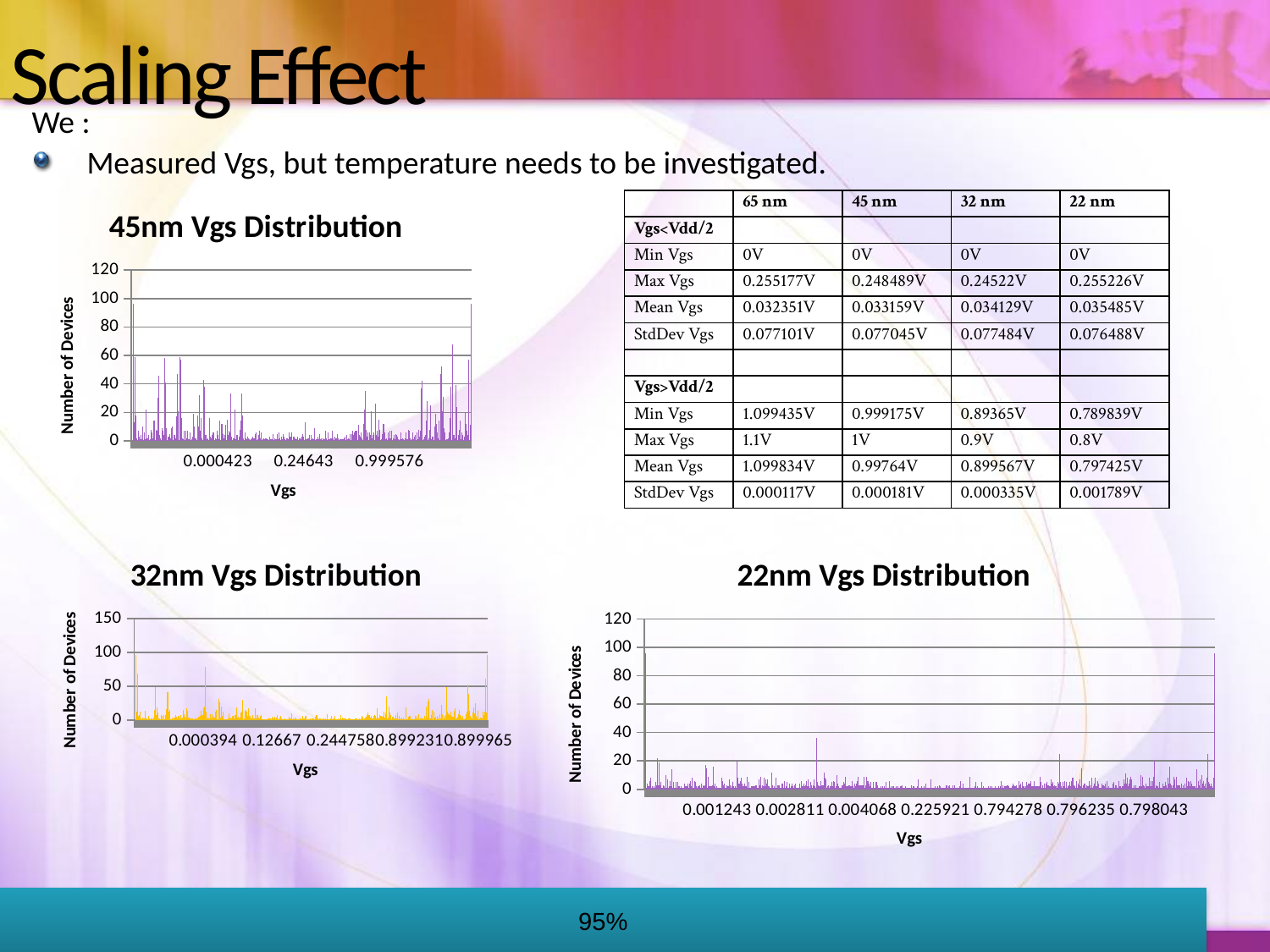

# Scaling Effect
We :
Measured Vgs, but temperature needs to be investigated.

### Chart: 45nm Vgs Distribution

| Category |  |
|---|---|
|  | None |
| 0 | 96.0 |
| 4.0000000000000041E-6 | 13.0 |
| 5.0000000000000072E-6 | 59.0 |
| 6.0000000000000069E-6 | 18.0 |
| 7.0000000000000092E-6 | 2.0 |
| 8.0000000000000115E-6 | 7.0 |
| 1.1000000000000015E-5 | 3.0 |
| 1.2000000000000012E-5 | 1.0 |
| 1.2999999999999999E-5 | 4.0 |
| 1.5999999999999999E-5 | 1.0 |
| 1.8000000000000024E-5 | 10.0 |
| 2.0000000000000019E-5 | 6.0 |
| 2.200000000000003E-5 | 1.0 |
| 2.3000000000000017E-5 | 22.0 |
| 2.4000000000000024E-5 | 2.0 |
| 2.5000000000000028E-5 | 2.0 |
| 2.7000000000000036E-5 | 4.0 |
| 2.8000000000000023E-5 | 1.0 |
| 3.3000000000000036E-5 | 8.0 |
| 3.4000000000000047E-5 | 6.0 |
| 3.6000000000000048E-5 | 2.0 |
| 3.8000000000000029E-5 | 14.0 |
| 4.8000000000000049E-5 | 14.0 |
| 6.4000000000000051E-5 | 8.0 |
| 6.5000000000000049E-5 | 7.0 |
| 6.6000000000000073E-5 | 30.0 |
| 6.7000000000000097E-5 | 46.0 |
| 8.1000000000000072E-5 | 4.0 |
| 8.2000000000000028E-5 | 2.0 |
| 8.5000000000000074E-5 | 9.0 |
| 9.0000000000000101E-5 | 7.0 |
| 9.3000000000000119E-5 | 4.0 |
| 9.4000000000000171E-5 | 58.0 |
| 9.5000000000000127E-5 | 41.0 |
| 9.6000000000000097E-5 | 9.0 |
| 9.7000000000000067E-5 | 3.0 |
| 9.8000000000000119E-5 | 3.0 |
| 9.9000000000000143E-5 | 5.0 |
| 1.0000000000000009E-4 | 2.0 |
| 1.0100000000000008E-4 | 9.0 |
| 1.0200000000000009E-4 | 10.0 |
| 1.0399999999999998E-4 | 4.0 |
| 1.5400000000000014E-4 | 4.0 |
| 1.5500000000000014E-4 | 2.0 |
| 1.8700000000000018E-4 | 17.0 |
| 1.8800000000000018E-4 | 47.0 |
| 1.8900000000000026E-4 | 21.0 |
| 1.9000000000000025E-4 | 59.0 |
| 1.9100000000000025E-4 | 57.0 |
| 1.9200000000000025E-4 | 16.0 |
| 1.9400000000000024E-4 | 2.0 |
| 1.9700000000000021E-4 | 1.0 |
| 2.0100000000000006E-4 | 7.0 |
| 2.0200000000000017E-4 | 7.0 |
| 2.0300000000000011E-4 | 2.0 |
| 2.0400000000000019E-4 | 7.0 |
| 2.0500000000000002E-4 | 1.0 |
| 2.0700000000000002E-4 | 1.0 |
| 2.0900000000000012E-4 | 6.0 |
| 2.100000000000002E-4 | 1.0 |
| 2.1200000000000019E-4 | 3.0 |
| 2.1400000000000019E-4 | 19.0 |
| 2.1500000000000018E-4 | 10.0 |
| 2.1900000000000012E-4 | 2.0 |
| 2.200000000000002E-4 | 2.0 |
| 2.2500000000000018E-4 | 18.0 |
| 2.3000000000000012E-4 | 10.0 |
| 2.3400000000000016E-4 | 32.0 |
| 2.3599999999999999E-4 | 7.0 |
| 2.3700000000000001E-4 | 16.0 |
| 2.3900000000000001E-4 | 2.0 |
| 2.4399999999999999E-4 | 43.0 |
| 2.4500000000000005E-4 | 38.0 |
| 2.4800000000000012E-4 | 4.0 |
| 2.5100000000000019E-4 | 4.0 |
| 2.5200000000000022E-4 | 1.0 |
| 2.5300000000000002E-4 | 2.0 |
| 2.5500000000000002E-4 | 16.0 |
| 2.5700000000000012E-4 | 3.0 |
| 2.5900000000000006E-4 | 2.0 |
| 2.7300000000000024E-4 | 4.0 |
| 2.81E-4 | 6.0 |
| 2.8800000000000012E-4 | 6.0 |
| 3.1800000000000025E-4 | 2.0 |
| 3.1900000000000022E-4 | 1.0 |
| 4.200000000000004E-4 | 7.0 |
| 4.2300000000000031E-4 | 4.0 |
| 4.2600000000000033E-4 | 1.0 |
| 4.3300000000000039E-4 | 14.0 |
| 4.4100000000000037E-4 | 12.0 |
| 4.4200000000000034E-4 | 12.0 |
| 4.4700000000000067E-4 | 5.0 |
| 4.5300000000000039E-4 | 2.0 |
| 4.5700000000000037E-4 | 4.0 |
| 4.6299999999999998E-4 | 11.0 |
| 4.6800000000000032E-4 | 15.0 |
| 4.6900000000000012E-4 | 4.0 |
| 4.7000000000000037E-4 | 7.0 |
| 4.7200000000000014E-4 | 6.0 |
| 4.730000000000006E-4 | 33.0 |
| 4.7400000000000041E-4 | 3.0 |
| 4.7500000000000038E-4 | 2.0 |
| 4.7900000000000037E-4 | 2.0 |
| 4.8000000000000034E-4 | 22.0 |
| 4.8100000000000014E-4 | 1.0 |
| 4.8400000000000038E-4 | 4.0 |
| 4.8500000000000024E-4 | 4.0 |
| 4.870000000000004E-4 | 3.0 |
| 4.8900000000000039E-4 | 8.0 |
| 4.9100000000000044E-4 | 14.0 |
| 4.9300000000000049E-4 | 33.0 |
| 4.9400000000000062E-4 | 18.0 |
| 5.0100000000000014E-4 | 2.0 |
| 5.0400000000000043E-4 | 6.0 |
| 0.110474 | 2.0 |
| 0.11049 | 1.0 |
| 0.11054700000000001 | 3.0 |
| 0.11054799999999992 | 2.0 |
| 0.11056199999999998 | 1.0 |
| 0.11056299999999998 | 1.0 |
| 0.11056400000000002 | 2.0 |
| 0.11056500000000002 | 3.0 |
| 0.11058999999999992 | 2.0 |
| 0.11059099999999998 | 2.0 |
| 0.11059600000000006 | 5.0 |
| 0.1106 | 6.0 |
| 0.110613 | 1.0 |
| 0.11067200000000002 | 4.0 |
| 0.11067500000000002 | 7.0 |
| 0.11067600000000002 | 2.0 |
| 0.13251199999999999 | 6.0 |
| 0.13251599999999999 | 1.0 |
| 0.13253200000000001 | 2.0 |
| 0.13253300000000001 | 1.0 |
| 0.13253400000000001 | 2.0 |
| 0.13253499999999999 | 2.0 |
| 0.13261999999999999 | 1.0 |
| 0.13262399999999988 | 1.0 |
| 0.132662 | 3.0 |
| 0.132664 | 1.0 |
| 0.132685 | 1.0 |
| 0.132686 | 1.0 |
| 0.13269600000000001 | 5.0 |
| 0.13270100000000001 | 2.0 |
| 0.13270799999999999 | 1.0 |
| 0.13270899999999999 | 1.0 |
| 0.13277 | 5.0 |
| 0.132771 | 1.0 |
| 0.132772 | 6.0 |
| 0.132773 | 2.0 |
| 0.13277700000000001 | 3.0 |
| 0.13278699999999999 | 1.0 |
| 0.13278899999999999 | 5.0 |
| 0.13279199999999999 | 3.0 |
| 0.132851 | 1.0 |
| 0.132854 | 2.0 |
| 0.13286400000000001 | 2.0 |
| 0.13297300000000001 | 1.0 |
| 0.13299600000000011 | 6.0 |
| 0.22523499999999999 | 3.0 |
| 0.22542300000000001 | 3.0 |
| 0.227885 | 6.0 |
| 0.22806999999999999 | 3.0 |
| 0.228071 | 3.0 |
| 0.24640200000000018 | 2.0 |
| 0.24640300000000018 | 1.0 |
| 0.24640900000000018 | 1.0 |
| 0.24641900000000025 | 3.0 |
| 0.24642000000000011 | 2.0 |
| 0.24642100000000011 | 2.0 |
| 0.24642200000000011 | 1.0 |
| 0.24642300000000011 | 3.0 |
| 0.24642700000000012 | 5.0 |
| 0.24643000000000018 | 3.0 |
| 0.24643400000000013 | 13.0 |
| 0.24643500000000018 | 1.0 |
| 0.24645600000000012 | 1.0 |
| 0.24647500000000011 | 2.0 |
| 0.24647600000000011 | 2.0 |
| 0.24647700000000011 | 4.0 |
| 0.24649300000000018 | 4.0 |
| 0.24651100000000012 | 1.0 |
| 0.24652000000000004 | 2.0 |
| 0.24652199999999999 | 1.0 |
| 0.24652499999999999 | 9.0 |
| 0.24655700000000011 | 1.0 |
| 0.24656700000000012 | 1.0 |
| 0.24658400000000011 | 3.0 |
| 0.24658500000000011 | 1.0 |
| 0.24658600000000011 | 5.0 |
| 0.24659300000000012 | 1.0 |
| 0.24662899999999999 | 2.0 |
| 0.24662999999999999 | 2.0 |
| 0.24814900000000012 | 1.0 |
| 0.24819099999999999 | 1.0 |
| 0.24820400000000012 | 7.0 |
| 0.24821400000000018 | 2.0 |
| 0.24823200000000012 | 6.0 |
| 0.24825400000000011 | 1.0 |
| 0.24825800000000012 | 1.0 |
| 0.24826000000000012 | 2.0 |
| 0.24826300000000018 | 2.0 |
| 0.24826600000000013 | 7.0 |
| 0.24826700000000018 | 2.0 |
| 0.24827199999999999 | 3.0 |
| 0.24827299999999999 | 2.0 |
| 0.24827800000000011 | 2.0 |
| 0.24829200000000018 | 5.0 |
| 0.24834200000000012 | 2.0 |
| 0.24841300000000019 | 1.0 |
| 0.24841800000000025 | 1.0 |
| 0.24841900000000025 | 1.0 |
| 0.24842000000000011 | 1.0 |
| 0.24842500000000012 | 1.0 |
| 0.24844800000000025 | 2.0 |
| 0.24845400000000012 | 3.0 |
| 0.24846700000000019 | 4.0 |
| 0.24848900000000018 | 1.0 |
| 0.99917500000000004 | 2.0 |
| 0.9993269999999993 | 1.0 |
| 0.9994079999999993 | 5.0 |
| 0.99940899999999955 | 5.0 |
| 0.99940999999999958 | 7.0 |
| 0.99941399999999936 | 4.0 |
| 0.99942299999999928 | 6.0 |
| 0.99942399999999942 | 7.0 |
| 0.99942500000000001 | 7.0 |
| 0.9994349999999993 | 7.0 |
| 0.99944 | 11.0 |
| 0.99947599999999959 | 4.0 |
| 0.99948199999999943 | 3.0 |
| 0.99949599999999961 | 6.0 |
| 0.99949900000000003 | 2.0 |
| 0.99950599999999956 | 12.0 |
| 0.99950699999999937 | 22.0 |
| 0.99950899999999943 | 35.0 |
| 0.99951099999999937 | 8.0 |
| 0.9995129999999991 | 3.0 |
| 0.99951499999999938 | 6.0 |
| 0.99951599999999929 | 6.0 |
| 0.99951899999999938 | 4.0 |
| 0.9995199999999993 | 21.0 |
| 0.99952099999999955 | 2.0 |
| 0.999525 | 4.0 |
| 0.99952599999999958 | 6.0 |
| 0.99952699999999939 | 26.0 |
| 0.99952799999999942 | 4.0 |
| 0.99952999999999959 | 7.0 |
| 0.99953099999999928 | 3.0 |
| 0.99953199999999942 | 15.0 |
| 0.99954299999999929 | 8.0 |
| 0.9995469999999993 | 1.0 |
| 0.99955299999999936 | 5.0 |
| 0.99955799999999928 | 12.0 |
| 0.99955899999999942 | 12.0 |
| 0.99956499999999937 | 6.0 |
| 0.99956599999999929 | 1.0 |
| 0.99957099999999943 | 2.0 |
| 0.99957199999999957 | 6.0 |
| 0.99957499999999955 | 2.0 |
| 0.99957599999999958 | 7.0 |
| 0.99957799999999941 | 2.0 |
| 0.999579 | 7.0 |
| 0.99957999999999958 | 2.0 |
| 0.99958099999999939 | 4.0 |
| 0.99958299999999922 | 1.0 |
| 0.99958599999999942 | 5.0 |
| 0.99958799999999937 | 4.0 |
| 0.99958899999999928 | 3.0 |
| 0.99958999999999942 | 1.0 |
| 0.99959199999999959 | 1.0 |
| 0.99959500000000001 | 6.0 |
| 0.9995959999999996 | 1.0 |
| 0.99960000000000004 | 2.0 |
| 0.99960199999999999 | 1.0 |
| 0.99962799999999996 | 2.0 |
| 0.99963000000000002 | 6.0 |
| 0.99965899999999996 | 1.0 |
| 0.99965999999999999 | 1.0 |
| 0.99966299999999941 | 8.0 |
| 0.99967799999999996 | 7.0 |
| 0.99967899999999998 | 2.0 |
| 0.99968400000000002 | 1.0 |
| 0.99968699999999955 | 6.0 |
| 0.99968800000000002 | 1.0 |
| 0.99968900000000005 | 3.0 |
| 0.9997129999999993 | 4.0 |
| 0.99971699999999941 | 6.0 |
| 0.99971900000000002 | 1.0 |
| 0.99974499999999999 | 8.0 |
| 0.99974799999999997 | 3.0 |
| 0.99975400000000003 | 7.0 |
| 0.99975499999999951 | 37.0 |
| 0.99975599999999998 | 42.0 |
| 0.99975700000000001 | 1.0 |
| 0.99975899999999951 | 3.0 |
| 0.99976100000000001 | 4.0 |
| 0.99976299999999929 | 14.0 |
| 0.9997659999999996 | 28.0 |
| 0.99977300000000002 | 2.0 |
| 0.99977400000000005 | 8.0 |
| 0.99977499999999997 | 25.0 |
| 0.99977700000000003 | 1.0 |
| 0.99978 | 3.0 |
| 0.99978100000000003 | 3.0 |
| 0.99978500000000003 | 10.0 |
| 0.99978599999999951 | 19.0 |
| 0.99979099999999999 | 12.0 |
| 0.99979600000000002 | 6.0 |
| 0.99979700000000005 | 2.0 |
| 0.99980800000000003 | 14.0 |
| 0.9998089999999995 | 47.0 |
| 0.99980999999999998 | 52.0 |
| 0.99981100000000001 | 21.0 |
| 0.99981199999999959 | 31.0 |
| 0.99981299999999929 | 9.0 |
| 0.99986399999999942 | 6.0 |
| 0.999865 | 1.0 |
| 0.99986699999999928 | 1.0 |
| 0.99988100000000002 | 2.0 |
| 0.99990299999999943 | 6.0 |
| 0.99990400000000002 | 16.0 |
| 0.99990500000000004 | 38.0 |
| 0.99990599999999996 | 68.0 |
| 0.99990699999999955 | 4.0 |
| 0.99992700000000001 | 4.0 |
| 0.99992999999999999 | 2.0 |
| 0.99993299999999929 | 39.0 |
| 0.99993399999999955 | 24.0 |
| 0.99993500000000002 | 4.0 |
| 0.9999359999999996 | 8.0 |
| 0.99996199999999957 | 14.0 |
| 0.9999639999999993 | 1.0 |
| 0.99996599999999958 | 6.0 |
| 0.99996699999999938 | 4.0 |
| 0.9999749999999995 | 3.0 |
| 0.999977 | 20.0 |
| 0.99997999999999998 | 12.0 |
| 0.99998199999999959 | 7.0 |
| 0.99999400000000005 | 4.0 |
| 0.99999499999999997 | 57.0 |
| 0.999996 | 11.0 |
| 1 | 96.0 |
|  | 65 nm | 45 nm | 32 nm | 22 nm |
| --- | --- | --- | --- | --- |
| Vgs<Vdd/2 |  |  |  |  |
| Min Vgs | 0V | 0V | 0V | 0V |
| Max Vgs | 0.255177V | 0.248489V | 0.24522V | 0.255226V |
| Mean Vgs | 0.032351V | 0.033159V | 0.034129V | 0.035485V |
| StdDev Vgs | 0.077101V | 0.077045V | 0.077484V | 0.076488V |
|  |  |  |  |  |
| Vgs>Vdd/2 |  |  |  |  |
| Min Vgs | 1.099435V | 0.999175V | 0.89365V | 0.789839V |
| Max Vgs | 1.1V | 1V | 0.9V | 0.8V |
| Mean Vgs | 1.099834V | 0.99764V | 0.899567V | 0.797425V |
| StdDev Vgs | 0.000117V | 0.000181V | 0.000335V | 0.001789V |

### Chart: 32nm Vgs Distribution

| Category |  |
|---|---|
|  | None |
| 0 | 96.0 |
| 4.0000000000000041E-6 | 13.0 |
| 5.0000000000000072E-6 | 69.0 |
| 1.9000000000000028E-5 | 8.0 |
| 2.1000000000000016E-5 | 6.0 |
| 2.3000000000000017E-5 | 8.0 |
| 2.4000000000000024E-5 | 12.0 |
| 2.6000000000000022E-5 | 2.0 |
| 3.2000000000000026E-5 | 1.0 |
| 3.3000000000000036E-5 | 4.0 |
| 3.4000000000000047E-5 | 2.0 |
| 3.5000000000000038E-5 | 2.0 |
| 3.7000000000000046E-5 | 14.0 |
| 3.900000000000004E-5 | 3.0 |
| 4.1000000000000014E-5 | 3.0 |
| 4.2000000000000038E-5 | 1.0 |
| 4.3000000000000036E-5 | 6.0 |
| 5.100000000000004E-5 | 2.0 |
| 6.2000000000000084E-5 | 1.0 |
| 6.4000000000000051E-5 | 2.0 |
| 6.5000000000000049E-5 | 2.0 |
| 8.300000000000012E-5 | 1.0 |
| 9.4000000000000171E-5 | 4.0 |
| 9.5000000000000127E-5 | 15.0 |
| 9.6000000000000097E-5 | 49.0 |
| 9.7000000000000067E-5 | 7.0 |
| 9.8000000000000119E-5 | 19.0 |
| 9.9000000000000143E-5 | 11.0 |
| 1.1600000000000018E-4 | 2.0 |
| 1.1700000000000017E-4 | 3.0 |
| 1.1900000000000018E-4 | 1.0 |
| 1.5300000000000014E-4 | 7.0 |
| 1.5500000000000014E-4 | 3.0 |
| 1.5600000000000016E-4 | 6.0 |
| 1.5699999999999999E-4 | 1.0 |
| 1.6000000000000018E-4 | 7.0 |
| 1.610000000000002E-4 | 1.0 |
| 1.9700000000000021E-4 | 7.0 |
| 1.9800000000000026E-4 | 16.0 |
| 1.9900000000000026E-4 | 41.0 |
| 2.0000000000000017E-4 | 42.0 |
| 2.0100000000000006E-4 | 13.0 |
| 2.0200000000000017E-4 | 15.0 |
| 2.0600000000000013E-4 | 1.0 |
| 2.0800000000000015E-4 | 1.0 |
| 2.0900000000000012E-4 | 4.0 |
| 2.1100000000000011E-4 | 1.0 |
| 2.200000000000002E-4 | 4.0 |
| 2.3000000000000012E-4 | 4.0 |
| 2.3400000000000016E-4 | 8.0 |
| 2.3500000000000002E-4 | 5.0 |
| 2.3599999999999999E-4 | 3.0 |
| 2.3700000000000001E-4 | 6.0 |
| 2.4100000000000006E-4 | 6.0 |
| 3.0000000000000024E-4 | 2.0 |
| 3.0100000000000016E-4 | 7.0 |
| 3.0400000000000034E-4 | 2.0 |
| 3.0600000000000034E-4 | 4.0 |
| 3.0900000000000019E-4 | 15.0 |
| 3.1000000000000022E-4 | 9.0 |
| 3.1100000000000024E-4 | 5.0 |
| 3.1300000000000024E-4 | 2.0 |
| 3.1500000000000034E-4 | 2.0 |
| 3.1800000000000025E-4 | 18.0 |
| 3.2900000000000035E-4 | 14.0 |
| 3.3300000000000002E-4 | 4.0 |
| 3.3700000000000006E-4 | 4.0 |
| 3.3800000000000019E-4 | 2.0 |
| 3.4800000000000022E-4 | 2.0 |
| 3.6100000000000021E-4 | 2.0 |
| 3.620000000000004E-4 | 3.0 |
| 3.7400000000000036E-4 | 1.0 |
| 3.7500000000000028E-4 | 1.0 |
| 3.7600000000000041E-4 | 2.0 |
| 3.7700000000000033E-4 | 2.0 |
| 3.7900000000000032E-4 | 3.0 |
| 3.8000000000000024E-4 | 2.0 |
| 3.8600000000000028E-4 | 5.0 |
| 3.8700000000000019E-4 | 5.0 |
| 3.8900000000000024E-4 | 6.0 |
| 3.9100000000000023E-4 | 14.0 |
| 3.9200000000000031E-4 | 8.0 |
| 3.9300000000000034E-4 | 7.0 |
| 3.9400000000000031E-4 | 17.0 |
| 3.9500000000000022E-4 | 20.0 |
| 3.9600000000000025E-4 | 79.0 |
| 3.9700000000000022E-4 | 13.0 |
| 3.9800000000000035E-4 | 2.0 |
| 3.9900000000000021E-4 | 4.0 |
| 4.0100000000000004E-4 | 2.0 |
| 4.0200000000000012E-4 | 3.0 |
| 4.0300000000000031E-4 | 9.0 |
| 4.0600000000000022E-4 | 2.0 |
| 4.0800000000000038E-4 | 9.0 |
| 4.0900000000000024E-4 | 1.0 |
| 4.1200000000000004E-4 | 4.0 |
| 4.1300000000000034E-4 | 6.0 |
| 4.3300000000000039E-4 | 4.0 |
| 4.3400000000000036E-4 | 13.0 |
| 4.3600000000000003E-4 | 15.0 |
| 4.3800000000000024E-4 | 1.0 |
| 4.3900000000000032E-4 | 1.0 |
| 4.4200000000000034E-4 | 31.0 |
| 4.4300000000000058E-4 | 26.0 |
| 4.4500000000000041E-4 | 4.0 |
| 4.4600000000000038E-4 | 20.0 |
| 4.5200000000000004E-4 | 6.0 |
| 4.5400000000000036E-4 | 12.0 |
| 4.8100000000000014E-4 | 1.0 |
| 4.8500000000000024E-4 | 1.0 |
| 4.9300000000000049E-4 | 1.0 |
| 4.9500000000000043E-4 | 1.0 |
| 4.9700000000000091E-4 | 1.0 |
| 4.9900000000000042E-4 | 3.0 |
| 5.1800000000000012E-4 | 10.0 |
| 5.2600000000000032E-4 | 3.0 |
| 5.4400000000000065E-4 | 4.0 |
| 5.520000000000003E-4 | 3.0 |
| 6.1000000000000041E-4 | 6.0 |
| 6.2200000000000048E-4 | 6.0 |
| 7.1400000000000044E-4 | 3.0 |
| 7.210000000000005E-4 | 7.0 |
| 7.2300000000000066E-4 | 7.0 |
| 7.9600000000000092E-4 | 19.0 |
| 7.9700000000000094E-4 | 1.0 |
| 7.9900000000000077E-4 | 4.0 |
| 8.4100000000000093E-4 | 5.0 |
| 8.4700000000000118E-4 | 2.0 |
| 8.490000000000008E-4 | 4.0 |
| 8.5400000000000027E-4 | 11.0 |
| 8.5800000000000069E-4 | 13.0 |
| 8.640000000000004E-4 | 30.0 |
| 8.6600000000000078E-4 | 1.0 |
| 8.7000000000000044E-4 | 3.0 |
| 8.7400000000000043E-4 | 14.0 |
| 8.7600000000000048E-4 | 15.0 |
| 8.7700000000000028E-4 | 12.0 |
| 8.7900000000000044E-4 | 6.0 |
| 8.8200000000000095E-4 | 18.0 |
| 8.870000000000015E-4 | 6.0 |
| 8.8800000000000077E-4 | 6.0 |
| 8.9200000000000076E-4 | 3.0 |
| 8.9300000000000067E-4 | 3.0 |
| 8.9400000000000048E-4 | 7.0 |
| 8.9700000000000077E-4 | 2.0 |
| 8.9800000000000079E-4 | 2.0 |
| 9.0000000000000095E-4 | 17.0 |
| 9.0200000000000067E-4 | 2.0 |
| 9.0300000000000027E-4 | 7.0 |
| 9.0500000000000118E-4 | 8.0 |
| 9.070000000000008E-4 | 4.0 |
| 9.1500000000000077E-4 | 2.0 |
| 9.2600000000000104E-4 | 6.0 |
| 9.900000000000013E-4 | 7.0 |
| 9.9200000000000048E-4 | 1.0 |
| 9.9500000000000088E-4 | 1.0 |
| 0.126386 | 1.0 |
| 0.12639600000000001 | 1.0 |
| 0.12645100000000001 | 1.0 |
| 0.126558 | 1.0 |
| 0.126559 | 1.0 |
| 0.12656100000000001 | 1.0 |
| 0.12656300000000001 | 2.0 |
| 0.12661600000000001 | 3.0 |
| 0.12661800000000001 | 2.0 |
| 0.12661900000000001 | 2.0 |
| 0.126669 | 1.0 |
| 0.12666999999999998 | 5.0 |
| 0.12668299999999988 | 2.0 |
| 0.12668399999999988 | 2.0 |
| 0.126692 | 5.0 |
| 0.12674900000000011 | 1.0 |
| 0.12683800000000001 | 4.0 |
| 0.12684100000000001 | 8.0 |
| 0.12684200000000001 | 1.0 |
| 0.15068699999999999 | 1.0 |
| 0.15070000000000011 | 4.0 |
| 0.15070200000000011 | 6.0 |
| 0.15070400000000012 | 2.0 |
| 0.15070600000000012 | 1.0 |
| 0.15089200000000011 | 1.0 |
| 0.15091800000000022 | 1.0 |
| 0.15091900000000022 | 3.0 |
| 0.15095800000000012 | 1.0 |
| 0.15100800000000011 | 1.0 |
| 0.15100900000000012 | 1.0 |
| 0.15107899999999999 | 1.0 |
| 0.15108300000000011 | 1.0 |
| 0.15108800000000011 | 5.0 |
| 0.15109200000000012 | 2.0 |
| 0.15113499999999999 | 2.0 |
| 0.15113799999999999 | 10.0 |
| 0.15114200000000011 | 1.0 |
| 0.15115300000000001 | 3.0 |
| 0.15118899999999999 | 1.0 |
| 0.15118999999999999 | 4.0 |
| 0.15119099999999999 | 2.0 |
| 0.15119199999999999 | 1.0 |
| 0.15119600000000011 | 1.0 |
| 0.15126000000000012 | 1.0 |
| 0.15132399999999999 | 1.0 |
| 0.15132599999999999 | 2.0 |
| 0.15139100000000011 | 2.0 |
| 0.15153800000000012 | 1.0 |
| 0.15156200000000011 | 6.0 |
| 0.22098300000000001 | 3.0 |
| 0.22126199999999999 | 3.0 |
| 0.22541300000000011 | 6.0 |
| 0.22579900000000011 | 6.0 |
| 0.24141800000000019 | 1.0 |
| 0.24141900000000019 | 1.0 |
| 0.24142000000000011 | 1.0 |
| 0.24142500000000011 | 1.0 |
| 0.24146300000000018 | 1.0 |
| 0.24146400000000018 | 3.0 |
| 0.24146500000000018 | 1.0 |
| 0.24146600000000012 | 2.0 |
| 0.24147099999999999 | 3.0 |
| 0.24147500000000011 | 3.0 |
| 0.24147800000000011 | 1.0 |
| 0.24148300000000011 | 5.0 |
| 0.24153200000000011 | 7.0 |
| 0.24153300000000011 | 7.0 |
| 0.24157600000000001 | 2.0 |
| 0.24157699999999999 | 1.0 |
| 0.24158399999999999 | 2.0 |
| 0.24158600000000011 | 2.0 |
| 0.24158700000000011 | 1.0 |
| 0.24158900000000011 | 1.0 |
| 0.24163899999999999 | 2.0 |
| 0.24163999999999999 | 2.0 |
| 0.24169800000000011 | 1.0 |
| 0.24170000000000011 | 2.0 |
| 0.24170500000000011 | 1.0 |
| 0.24170800000000012 | 9.0 |
| 0.24175600000000011 | 1.0 |
| 0.24180800000000011 | 1.0 |
| 0.24185899999999999 | 1.0 |
| 0.24185999999999999 | 2.0 |
| 0.24186099999999999 | 6.0 |
| 0.24186800000000011 | 1.0 |
| 0.24191600000000019 | 2.0 |
| 0.24191700000000019 | 2.0 |
| 0.24460200000000001 | 1.0 |
| 0.24470500000000012 | 6.0 |
| 0.24473000000000011 | 1.0 |
| 0.24474800000000019 | 1.0 |
| 0.24475100000000011 | 1.0 |
| 0.24475400000000011 | 2.0 |
| 0.24475600000000011 | 1.0 |
| 0.24475700000000011 | 1.0 |
| 0.24475800000000011 | 8.0 |
| 0.24475900000000012 | 1.0 |
| 0.24476000000000012 | 4.0 |
| 0.24476100000000012 | 3.0 |
| 0.24476900000000013 | 2.0 |
| 0.24482200000000001 | 3.0 |
| 0.24482300000000001 | 2.0 |
| 0.24482400000000001 | 1.0 |
| 0.24482499999999999 | 1.0 |
| 0.24483600000000011 | 3.0 |
| 0.24483700000000011 | 2.0 |
| 0.24498900000000018 | 2.0 |
| 0.24505399999999999 | 1.0 |
| 0.24506000000000011 | 1.0 |
| 0.24506400000000012 | 1.0 |
| 0.24506800000000012 | 1.0 |
| 0.24507100000000001 | 1.0 |
| 0.24514800000000012 | 2.0 |
| 0.24518899999999999 | 3.0 |
| 0.24519800000000011 | 3.0 |
| 0.24519900000000011 | 1.0 |
| 0.2452200000000001 | 1.0 |
| 0.89836499999999941 | 2.0 |
| 0.89874399999999999 | 1.0 |
| 0.89889600000000003 | 1.0 |
| 0.8988969999999995 | 3.0 |
| 0.89890099999999951 | 6.0 |
| 0.89891799999999955 | 5.0 |
| 0.89891900000000002 | 1.0 |
| 0.898922 | 2.0 |
| 0.89892300000000003 | 4.0 |
| 0.8989239999999995 | 5.0 |
| 0.89894300000000005 | 7.0 |
| 0.89894700000000005 | 11.0 |
| 0.8989819999999995 | 7.0 |
| 0.89898400000000001 | 7.0 |
| 0.89903299999999942 | 4.0 |
| 0.89907400000000004 | 6.0 |
| 0.89908500000000002 | 2.0 |
| 0.899092 | 3.0 |
| 0.89909300000000003 | 6.0 |
| 0.89909499999999998 | 8.0 |
| 0.89909700000000004 | 6.0 |
| 0.89909799999999951 | 3.0 |
| 0.89910000000000001 | 18.0 |
| 0.89910199999999996 | 4.0 |
| 0.89910299999999943 | 2.0 |
| 0.89910599999999996 | 7.0 |
| 0.89910699999999955 | 6.0 |
| 0.89910800000000002 | 6.0 |
| 0.89911199999999958 | 5.0 |
| 0.89911299999999938 | 6.0 |
| 0.89911799999999942 | 12.0 |
| 0.8991209999999995 | 4.0 |
| 0.89912300000000001 | 8.0 |
| 0.89912400000000003 | 10.0 |
| 0.89912599999999998 | 35.0 |
| 0.89912999999999998 | 3.0 |
| 0.89913399999999954 | 4.0 |
| 0.8991359999999996 | 20.0 |
| 0.899142 | 11.0 |
| 0.89915100000000003 | 8.0 |
| 0.89915299999999942 | 1.0 |
| 0.89915900000000004 | 5.0 |
| 0.89916299999999938 | 5.0 |
| 0.8991639999999993 | 2.0 |
| 0.89917100000000005 | 2.0 |
| 0.89917199999999997 | 8.0 |
| 0.89917800000000003 | 3.0 |
| 0.89917899999999951 | 11.0 |
| 0.89917999999999998 | 1.0 |
| 0.89918100000000001 | 6.0 |
| 0.89918199999999959 | 2.0 |
| 0.89918500000000001 | 1.0 |
| 0.89918699999999929 | 4.0 |
| 0.89919800000000005 | 1.0 |
| 0.89920100000000003 | 4.0 |
| 0.8992019999999995 | 1.0 |
| 0.89920299999999942 | 1.0 |
| 0.899204 | 19.0 |
| 0.89920599999999951 | 1.0 |
| 0.89920999999999951 | 1.0 |
| 0.89921099999999943 | 5.0 |
| 0.8992289999999995 | 2.0 |
| 0.899231 | 6.0 |
| 0.89924199999999999 | 6.0 |
| 0.89924300000000001 | 1.0 |
| 0.89924700000000002 | 2.0 |
| 0.89924800000000005 | 1.0 |
| 0.8993599999999996 | 1.0 |
| 0.89936199999999955 | 1.0 |
| 0.8993989999999995 | 6.0 |
| 0.89939999999999998 | 3.0 |
| 0.89946599999999943 | 6.0 |
| 0.89946699999999935 | 1.0 |
| 0.89948399999999928 | 9.0 |
| 0.89949500000000004 | 1.0 |
| 0.89949599999999996 | 2.0 |
| 0.89950599999999958 | 4.0 |
| 0.89954299999999943 | 3.0 |
| 0.89954400000000001 | 3.0 |
| 0.89954500000000004 | 1.0 |
| 0.89954599999999996 | 6.0 |
| 0.89954800000000001 | 2.0 |
| 0.8995539999999993 | 20.0 |
| 0.89955499999999955 | 4.0 |
| 0.89955699999999938 | 27.0 |
| 0.89955799999999941 | 31.0 |
| 0.89956100000000006 | 2.0 |
| 0.89956199999999942 | 2.0 |
| 0.89956299999999922 | 7.0 |
| 0.89956399999999936 | 15.0 |
| 0.89956499999999928 | 1.0 |
| 0.89956599999999942 | 12.0 |
| 0.89956699999999923 | 4.0 |
| 0.8995759999999996 | 2.0 |
| 0.89957699999999929 | 5.0 |
| 0.89957900000000002 | 1.0 |
| 0.89958699999999936 | 6.0 |
| 0.89958799999999939 | 4.0 |
| 0.89959100000000003 | 1.0 |
| 0.8995919999999995 | 9.0 |
| 0.899594 | 2.0 |
| 0.89959699999999942 | 22.0 |
| 0.89959800000000001 | 9.0 |
| 0.89959900000000004 | 1.0 |
| 0.89960099999999998 | 6.0 |
| 0.89960200000000001 | 3.0 |
| 0.89960300000000004 | 7.0 |
| 0.89960399999999996 | 49.0 |
| 0.89960499999999999 | 12.0 |
| 0.89960600000000002 | 10.0 |
| 0.89960700000000005 | 7.0 |
| 0.89960799999999996 | 8.0 |
| 0.89960899999999999 | 12.0 |
| 0.89961100000000005 | 6.0 |
| 0.899613 | 5.0 |
| 0.89961400000000002 | 5.0 |
| 0.89967100000000044 | 14.0 |
| 0.89968199999999998 | 18.0 |
| 0.89968499999999996 | 3.0 |
| 0.89968700000000001 | 3.0 |
| 0.89968899999999996 | 5.0 |
| 0.89968999999999999 | 9.0 |
| 0.89969100000000046 | 15.0 |
| 0.89969399999999999 | 8.0 |
| 0.89969600000000005 | 4.0 |
| 0.89969900000000058 | 6.0 |
| 0.8997000000000005 | 2.0 |
| 0.89976500000000004 | 6.0 |
| 0.89976599999999951 | 1.0 |
| 0.89976800000000001 | 1.0 |
| 0.89978199999999997 | 2.0 |
| 0.89979799999999999 | 9.0 |
| 0.89979900000000046 | 12.0 |
| 0.89980000000000004 | 52.0 |
| 0.89980099999999996 | 39.0 |
| 0.89980199999999999 | 14.0 |
| 0.89980300000000002 | 6.0 |
| 0.89989100000000044 | 4.0 |
| 0.89989300000000005 | 2.0 |
| 0.89990099999999951 | 11.0 |
| 0.89990199999999998 | 19.0 |
| 0.89990300000000001 | 10.0 |
| 0.89990400000000004 | 25.0 |
| 0.89990499999999951 | 6.0 |
| 0.89990599999999998 | 4.0 |
| 0.89996299999999929 | 14.0 |
| 0.89996500000000001 | 1.0 |
| 0.8999659999999996 | 2.0 |
| 0.8999669999999993 | 4.0 |
| 0.89996799999999955 | 4.0 |
| 0.89997400000000005 | 3.0 |
| 0.899976 | 12.0 |
| 0.89997700000000003 | 8.0 |
| 0.89997899999999997 | 12.0 |
| 0.89998100000000003 | 7.0 |
| 0.89999499999999999 | 61.0 |
| 0.89999600000000002 | 11.0 |
| 0.9 | 96.0 |

### Chart: 22nm Vgs Distribution

| Category |  |
|---|---|
|  | None |
| 0 | 96.0 |
| 1.7000000000000017E-5 | 1.0 |
| 1.8000000000000024E-5 | 1.0 |
| 7.4000000000000091E-5 | 4.0 |
| 7.5000000000000075E-5 | 3.0 |
| 7.8000000000000093E-5 | 2.0 |
| 8.800000000000012E-5 | 2.0 |
| 1.0300000000000009E-4 | 1.0 |
| 1.0399999999999998E-4 | 6.0 |
| 1.050000000000001E-4 | 4.0 |
| 1.1100000000000015E-4 | 8.0 |
| 1.1200000000000017E-4 | 1.0 |
| 1.1400000000000016E-4 | 1.0 |
| 1.1900000000000018E-4 | 2.0 |
| 1.2000000000000008E-4 | 1.0 |
| 1.2600000000000011E-4 | 1.0 |
| 1.2999999999999999E-4 | 2.0 |
| 1.3100000000000012E-4 | 1.0 |
| 1.3200000000000017E-4 | 5.0 |
| 1.3300000000000017E-4 | 5.0 |
| 1.3500000000000014E-4 | 3.0 |
| 1.3600000000000016E-4 | 4.0 |
| 1.3700000000000019E-4 | 22.0 |
| 1.3899999999999999E-4 | 3.0 |
| 1.6300000000000022E-4 | 19.0 |
| 1.6700000000000018E-4 | 1.0 |
| 1.6800000000000018E-4 | 3.0 |
| 1.7000000000000012E-4 | 5.0 |
| 1.7100000000000017E-4 | 5.0 |
| 1.7699999999999999E-4 | 1.0 |
| 1.7799999999999999E-4 | 1.0 |
| 1.7899999999999999E-4 | 1.0 |
| 1.9700000000000021E-4 | 3.0 |
| 1.9800000000000026E-4 | 1.0 |
| 1.9900000000000026E-4 | 2.0 |
| 2.1100000000000011E-4 | 1.0 |
| 2.1200000000000019E-4 | 5.0 |
| 2.31E-4 | 10.0 |
| 2.3700000000000001E-4 | 1.0 |
| 2.3800000000000012E-4 | 1.0 |
| 2.4300000000000002E-4 | 7.0 |
| 2.4500000000000005E-4 | 1.0 |
| 2.690000000000002E-4 | 2.0 |
| 3.8600000000000028E-4 | 1.0 |
| 3.9800000000000035E-4 | 6.0 |
| 4.200000000000004E-4 | 2.0 |
| 4.4200000000000034E-4 | 2.0 |
| 4.5400000000000036E-4 | 14.0 |
| 5.0600000000000048E-4 | 1.0 |
| 6.130000000000007E-4 | 1.0 |
| 6.7800000000000065E-4 | 5.0 |
| 6.850000000000005E-4 | 1.0 |
| 7.4700000000000103E-4 | 1.0 |
| 7.4800000000000083E-4 | 1.0 |
| 7.5000000000000045E-4 | 5.0 |
| 7.520000000000005E-4 | 1.0 |
| 7.7100000000000063E-4 | 1.0 |
| 7.7700000000000089E-4 | 1.0 |
| 7.7900000000000083E-4 | 5.0 |
| 8.2300000000000027E-4 | 2.0 |
| 8.4400000000000046E-4 | 2.0 |
| 8.490000000000008E-4 | 1.0 |
| 8.5300000000000046E-4 | 1.0 |
| 8.5400000000000027E-4 | 2.0 |
| 8.5500000000000116E-4 | 2.0 |
| 8.5600000000000107E-4 | 1.0 |
| 9.0200000000000067E-4 | 1.0 |
| 9.0600000000000077E-4 | 1.0 |
| 9.070000000000008E-4 | 1.0 |
| 9.1200000000000027E-4 | 1.0 |
| 9.2000000000000046E-4 | 4.0 |
| 9.2100000000000027E-4 | 2.0 |
| 9.220000000000004E-4 | 1.0 |
| 9.3000000000000114E-4 | 2.0 |
| 9.3200000000000108E-4 | 2.0 |
| 9.3400000000000069E-4 | 4.0 |
| 9.3500000000000159E-4 | 2.0 |
| 9.6200000000000062E-4 | 1.0 |
| 9.7600000000000096E-4 | 4.0 |
| 9.7700000000000044E-4 | 2.0 |
| 9.7900000000000005E-4 | 6.0 |
| 9.870000000000009E-4 | 2.0 |
| 9.900000000000013E-4 | 1.0 |
| 9.9100000000000099E-4 | 8.0 |
| 9.9200000000000048E-4 | 1.0 |
| 9.9300000000000126E-4 | 1.0 |
| 9.9700000000000114E-4 | 1.0 |
| 9.9800000000000106E-4 | 6.0 |
| 9.9900000000000097E-4 | 1.0 |
| 1.003E-3 | 5.0 |
| 1.003999999999999E-3 | 1.0 |
| 1.0070000000000001E-3 | 2.0 |
| 1.0089999999999999E-3 | 1.0 |
| 1.0120000000000001E-3 | 2.0 |
| 1.013E-3 | 2.0 |
| 1.0139999999999991E-3 | 2.0 |
| 1.0200000000000009E-3 | 3.0 |
| 1.021E-3 | 1.0 |
| 1.0250000000000001E-3 | 1.0 |
| 1.0260000000000009E-3 | 4.0 |
| 1.0269999999999999E-3 | 1.0 |
| 1.0280000000000009E-3 | 1.0 |
| 1.0290000000000008E-3 | 2.0 |
| 1.0300000000000001E-3 | 3.0 |
| 1.0340000000000008E-3 | 2.0 |
| 1.0349999999999999E-3 | 2.0 |
| 1.0360000000000009E-3 | 3.0 |
| 1.039E-3 | 17.0 |
| 1.0449999999999999E-3 | 2.0 |
| 1.0540000000000009E-3 | 15.0 |
| 1.059E-3 | 1.0 |
| 1.0640000000000009E-3 | 9.0 |
| 1.0720000000000009E-3 | 1.0 |
| 1.0730000000000008E-3 | 2.0 |
| 1.074000000000001E-3 | 1.0 |
| 1.0780000000000008E-3 | 2.0 |
| 1.1019999999999999E-3 | 2.0 |
| 1.1060000000000009E-3 | 2.0 |
| 1.1080000000000009E-3 | 1.0 |
| 1.110000000000001E-3 | 3.0 |
| 1.1150000000000001E-3 | 4.0 |
| 1.1160000000000009E-3 | 16.0 |
| 1.1169999999999999E-3 | 2.0 |
| 1.128000000000001E-3 | 4.0 |
| 1.1299999999999999E-3 | 3.0 |
| 1.1559999999999999E-3 | 1.0 |
| 1.1919999999999999E-3 | 2.0 |
| 1.1940000000000017E-3 | 1.0 |
| 1.2430000000000008E-3 | 1.0 |
| 1.2470000000000001E-3 | 1.0 |
| 1.2480000000000008E-3 | 1.0 |
| 1.2520000000000009E-3 | 1.0 |
| 1.2810000000000009E-3 | 1.0 |
| 1.2830000000000001E-3 | 1.0 |
| 1.3010000000000001E-3 | 1.0 |
| 1.3079999999999999E-3 | 1.0 |
| 1.3290000000000001E-3 | 8.0 |
| 1.3300000000000009E-3 | 6.0 |
| 1.3749999999999999E-3 | 1.0 |
| 1.3840000000000013E-3 | 3.0 |
| 1.3849999999999999E-3 | 4.0 |
| 1.4369999999999999E-3 | 1.0 |
| 1.4640000000000009E-3 | 1.0 |
| 1.5110000000000008E-3 | 1.0 |
| 1.644000000000002E-3 | 3.0 |
| 1.6659999999999999E-3 | 1.0 |
| 1.8020000000000017E-3 | 2.0 |
| 1.8029999999999999E-3 | 2.0 |
| 1.8510000000000009E-3 | 2.0 |
| 1.8519999999999999E-3 | 7.0 |
| 1.8530000000000009E-3 | 3.0 |
| 1.855000000000001E-3 | 1.0 |
| 1.8959999999999999E-3 | 1.0 |
| 1.8970000000000009E-3 | 1.0 |
| 1.8979999999999999E-3 | 2.0 |
| 1.8990000000000009E-3 | 5.0 |
| 1.9020000000000018E-3 | 1.0 |
| 1.9030000000000017E-3 | 2.0 |
| 1.9040000000000023E-3 | 1.0 |
| 1.9059999999999999E-3 | 2.0 |
| 1.9200000000000018E-3 | 1.0 |
| 1.9230000000000017E-3 | 1.0 |
| 1.9460000000000018E-3 | 1.0 |
| 1.9540000000000017E-3 | 20.0 |
| 1.9590000000000015E-3 | 8.0 |
| 1.9599999999999999E-3 | 4.0 |
| 1.9670000000000017E-3 | 2.0 |
| 1.9690000000000016E-3 | 4.0 |
| 1.9700000000000017E-3 | 6.0 |
| 1.9710000000000018E-3 | 2.0 |
| 1.9759999999999999E-3 | 8.0 |
| 1.9780000000000019E-3 | 4.0 |
| 1.9790000000000016E-3 | 2.0 |
| 1.9850000000000015E-3 | 2.0 |
| 1.9880000000000019E-3 | 2.0 |
| 1.9890000000000016E-3 | 2.0 |
| 1.9900000000000018E-3 | 4.0 |
| 1.9940000000000027E-3 | 2.0 |
| 1.9980000000000019E-3 | 2.0 |
| 2.0030000000000017E-3 | 2.0 |
| 2.0040000000000001E-3 | 3.0 |
| 2.0050000000000011E-3 | 9.0 |
| 2.0090000000000012E-3 | 1.0 |
| 2.0140000000000002E-3 | 1.0 |
| 2.016E-3 | 5.0 |
| 2.0170000000000001E-3 | 1.0 |
| 2.0180000000000011E-3 | 1.0 |
| 2.0200000000000018E-3 | 1.0 |
| 2.0210000000000002E-3 | 2.0 |
| 2.0219999999999999E-3 | 2.0 |
| 2.0250000000000012E-3 | 1.0 |
| 2.0280000000000012E-3 | 2.0 |
| 2.0300000000000001E-3 | 2.0 |
| 2.036E-3 | 2.0 |
| 2.0410000000000011E-3 | 2.0 |
| 2.042E-3 | 3.0 |
| 2.0430000000000018E-3 | 1.0 |
| 2.0450000000000012E-3 | 3.0 |
| 2.0509999999999999E-3 | 1.0 |
| 2.052E-3 | 1.0 |
| 2.0540000000000011E-3 | 1.0 |
| 2.0569999999999998E-3 | 1.0 |
| 2.0580000000000012E-3 | 7.0 |
| 2.0590000000000001E-3 | 3.0 |
| 2.0600000000000002E-3 | 9.0 |
| 2.0610000000000012E-3 | 7.0 |
| 2.0630000000000019E-3 | 1.0 |
| 2.0660000000000001E-3 | 3.0 |
| 2.067000000000002E-3 | 2.0 |
| 2.0740000000000012E-3 | 2.0 |
| 2.0769999999999999E-3 | 4.0 |
| 2.078E-3 | 8.0 |
| 2.0790000000000001E-3 | 2.0 |
| 2.0810000000000017E-3 | 2.0 |
| 2.0869999999999999E-3 | 7.0 |
| 2.0880000000000017E-3 | 4.0 |
| 2.1129999999999999E-3 | 7.0 |
| 2.1280000000000019E-3 | 2.0 |
| 2.1300000000000012E-3 | 2.0 |
| 2.1359999999999999E-3 | 2.0 |
| 2.1370000000000017E-3 | 2.0 |
| 2.1450000000000002E-3 | 1.0 |
| 2.1519999999999998E-3 | 1.0 |
| 2.1530000000000017E-3 | 1.0 |
| 2.1890000000000017E-3 | 12.0 |
| 2.1950000000000012E-3 | 3.0 |
| 2.2100000000000002E-3 | 1.0 |
| 2.2360000000000001E-3 | 1.0 |
| 2.2780000000000018E-3 | 1.0 |
| 2.3019999999999998E-3 | 2.0 |
| 2.3029999999999999E-3 | 1.0 |
| 2.4559999999999998E-3 | 8.0 |
| 2.4570000000000017E-3 | 1.0 |
| 2.4580000000000001E-3 | 1.0 |
| 2.4740000000000001E-3 | 3.0 |
| 2.4789999999999999E-3 | 1.0 |
| 2.4800000000000017E-3 | 3.0 |
| 2.4850000000000002E-3 | 1.0 |
| 2.4860000000000012E-3 | 3.0 |
| 2.49E-3 | 1.0 |
| 2.5180000000000011E-3 | 1.0 |
| 2.555E-3 | 1.0 |
| 2.6129999999999999E-3 | 4.0 |
| 2.6140000000000017E-3 | 3.0 |
| 2.6370000000000018E-3 | 4.0 |
| 2.6430000000000034E-3 | 1.0 |
| 2.6440000000000018E-3 | 6.0 |
| 2.6620000000000012E-3 | 2.0 |
| 2.6940000000000002E-3 | 1.0 |
| 2.6950000000000012E-3 | 2.0 |
| 2.717000000000002E-3 | 1.0 |
| 2.7190000000000018E-3 | 5.0 |
| 2.7440000000000029E-3 | 1.0 |
| 2.7450000000000018E-3 | 1.0 |
| 2.7520000000000001E-3 | 1.0 |
| 2.7550000000000018E-3 | 2.0 |
| 2.8050000000000002E-3 | 4.0 |
| 2.8110000000000001E-3 | 1.0 |
| 3.2420000000000018E-3 | 2.0 |
| 3.2440000000000034E-3 | 2.0 |
| 3.2580000000000018E-3 | 4.0 |
| 3.2590000000000019E-3 | 2.0 |
| 3.2620000000000019E-3 | 2.0 |
| 3.2660000000000028E-3 | 1.0 |
| 3.2670000000000025E-3 | 3.0 |
| 3.2820000000000019E-3 | 3.0 |
| 3.2870000000000035E-3 | 4.0 |
| 3.2930000000000025E-3 | 1.0 |
| 3.2940000000000018E-3 | 1.0 |
| 3.3119999999999998E-3 | 1.0 |
| 3.346E-3 | 1.0 |
| 3.3490000000000017E-3 | 1.0 |
| 3.3519999999999999E-3 | 1.0 |
| 3.3570000000000002E-3 | 1.0 |
| 3.4350000000000001E-3 | 4.0 |
| 3.4380000000000001E-3 | 1.0 |
| 3.5100000000000018E-3 | 6.0 |
| 3.5250000000000012E-3 | 2.0 |
| 3.5270000000000019E-3 | 2.0 |
| 3.5360000000000001E-3 | 2.0 |
| 3.5610000000000012E-3 | 2.0 |
| 3.5700000000000011E-3 | 4.0 |
| 3.593000000000002E-3 | 2.0 |
| 3.5960000000000002E-3 | 1.0 |
| 3.6350000000000002E-3 | 3.0 |
| 3.6400000000000035E-3 | 6.0 |
| 3.6420000000000029E-3 | 2.0 |
| 3.6440000000000027E-3 | 2.0 |
| 3.6460000000000012E-3 | 7.0 |
| 3.6630000000000035E-3 | 2.0 |
| 3.6760000000000017E-3 | 2.0 |
| 3.6850000000000029E-3 | 1.0 |
| 3.6900000000000019E-3 | 1.0 |
| 3.6910000000000011E-3 | 5.0 |
| 3.7080000000000034E-3 | 1.0 |
| 3.7090000000000027E-3 | 3.0 |
| 3.7100000000000019E-3 | 1.0 |
| 3.7130000000000019E-3 | 2.0 |
| 3.7140000000000029E-3 | 3.0 |
| 3.7160000000000019E-3 | 7.0 |
| 3.7260000000000019E-3 | 2.0 |
| 3.7270000000000037E-3 | 2.0 |
| 3.7280000000000034E-3 | 1.0 |
| 3.7510000000000017E-3 | 36.0 |
| 3.7650000000000027E-3 | 1.0 |
| 3.7660000000000029E-3 | 5.0 |
| 3.768000000000004E-3 | 1.0 |
| 3.773000000000002E-3 | 3.0 |
| 3.7750000000000019E-3 | 2.0 |
| 3.7770000000000034E-3 | 2.0 |
| 3.7830000000000038E-3 | 2.0 |
| 3.7940000000000018E-3 | 6.0 |
| 3.7950000000000019E-3 | 2.0 |
| 3.8200000000000018E-3 | 3.0 |
| 3.8220000000000012E-3 | 3.0 |
| 3.8280000000000028E-3 | 3.0 |
| 3.8300000000000001E-3 | 3.0 |
| 3.8310000000000002E-3 | 12.0 |
| 3.8340000000000002E-3 | 8.0 |
| 3.8350000000000012E-3 | 6.0 |
| 3.836E-3 | 7.0 |
| 3.839E-3 | 1.0 |
| 3.8400000000000018E-3 | 1.0 |
| 3.8470000000000019E-3 | 2.0 |
| 3.8580000000000012E-3 | 2.0 |
| 3.859E-3 | 3.0 |
| 3.8630000000000018E-3 | 1.0 |
| 3.8650000000000012E-3 | 2.0 |
| 3.8660000000000018E-3 | 1.0 |
| 3.8670000000000019E-3 | 2.0 |
| 3.8680000000000012E-3 | 5.0 |
| 3.8690000000000018E-3 | 1.0 |
| 3.8700000000000002E-3 | 2.0 |
| 3.8730000000000019E-3 | 6.0 |
| 3.8780000000000012E-3 | 3.0 |
| 3.8790000000000001E-3 | 5.0 |
| 3.887000000000002E-3 | 1.0 |
| 3.8910000000000012E-3 | 1.0 |
| 3.9010000000000017E-3 | 2.0 |
| 3.9020000000000018E-3 | 10.0 |
| 3.9040000000000025E-3 | 3.0 |
| 3.9050000000000018E-3 | 4.0 |
| 3.9069999999999999E-3 | 2.0 |
| 3.9100000000000011E-3 | 1.0 |
| 3.9110000000000004E-3 | 1.0 |
| 3.9160000000000002E-3 | 1.0 |
| 3.9190000000000006E-3 | 1.0 |
| 3.9230000000000037E-3 | 1.0 |
| 3.9260000000000015E-3 | 3.0 |
| 3.9290000000000002E-3 | 2.0 |
| 3.934E-3 | 3.0 |
| 3.9350000000000001E-3 | 5.0 |
| 3.9370000000000039E-3 | 1.0 |
| 3.9380000000000005E-3 | 4.0 |
| 3.9390000000000015E-3 | 9.0 |
| 3.9399999999999999E-3 | 1.0 |
| 3.9410000000000035E-3 | 2.0 |
| 3.9420000000000002E-3 | 2.0 |
| 3.9440000000000031E-3 | 1.0 |
| 3.9470000000000035E-3 | 2.0 |
| 3.9500000000000039E-3 | 3.0 |
| 3.9510000000000005E-3 | 1.0 |
| 3.9519999999999998E-3 | 3.0 |
| 3.9529999999999999E-3 | 2.0 |
| 3.954E-3 | 1.0 |
| 3.9560000000000003E-3 | 2.0 |
| 3.9569999999999996E-3 | 5.0 |
| 3.9610000000000001E-3 | 6.0 |
| 3.9680000000000036E-3 | 2.0 |
| 3.9810000000000002E-3 | 1.0 |
| 3.9850000000000016E-3 | 1.0 |
| 3.9910000000000006E-3 | 4.0 |
| 3.9960000000000004E-3 | 1.0 |
| 3.9980000000000016E-3 | 2.0 |
| 4.0060000000000035E-3 | 4.0 |
| 4.0100000000000014E-3 | 6.0 |
| 4.0109999999999998E-3 | 1.0 |
| 4.0310000000000059E-3 | 9.0 |
| 4.0320000000000035E-3 | 1.0 |
| 4.036000000000004E-3 | 3.0 |
| 4.0379999999999999E-3 | 3.0 |
| 4.0400000000000037E-3 | 3.0 |
| 4.0429999999999997E-3 | 3.0 |
| 4.0450000000000035E-3 | 3.0 |
| 4.0470000000000002E-3 | 3.0 |
| 4.0540000000000003E-3 | 3.0 |
| 4.0679999999999996E-3 | 3.0 |
| 4.084E-3 | 9.0 |
| 4.0850000000000036E-3 | 3.0 |
| 4.0890000000000041E-3 | 1.0 |
| 4.0900000000000034E-3 | 3.0 |
| 4.0910000000000035E-3 | 3.0 |
| 4.0949999999999997E-3 | 9.0 |
| 4.0990000000000037E-3 | 6.0 |
| 4.1029999999999999E-3 | 6.0 |
| 4.117E-3 | 6.0 |
| 4.206000000000004E-3 | 3.0 |
| 4.2200000000000024E-3 | 4.0 |
| 4.2240000000000003E-3 | 2.0 |
| 4.2259999999999997E-3 | 5.0 |
| 4.2269999999999999E-3 | 3.0 |
| 4.2550000000000036E-3 | 1.0 |
| 4.291000000000004E-3 | 1.0 |
| 4.3410000000000037E-3 | 1.0 |
| 4.3420000000000004E-3 | 5.0 |
| 4.533000000000004E-3 | 1.0 |
| 4.5350000000000034E-3 | 1.0 |
| 5.1960000000000036E-3 | 1.0 |
| 5.2050000000000039E-3 | 5.0 |
| 5.4640000000000001E-3 | 1.0 |
| 5.4730000000000039E-3 | 5.0 |
| 0.13657 | 3.0 |
| 0.136571 | 1.0 |
| 0.136572 | 1.0 |
| 0.13661899999999999 | 1.0 |
| 0.136632 | 1.0 |
| 0.136771 | 1.0 |
| 0.13677300000000001 | 1.0 |
| 0.13678299999999999 | 2.0 |
| 0.13684900000000011 | 1.0 |
| 0.136877 | 2.0 |
| 0.137575 | 1.0 |
| 0.137627 | 1.0 |
| 0.13764799999999999 | 2.0 |
| 0.13764899999999999 | 1.0 |
| 0.137874 | 1.0 |
| 0.138184 | 1.0 |
| 0.13818800000000001 | 5.0 |
| 0.13819799999999999 | 1.0 |
| 0.13825100000000001 | 1.0 |
| 0.13826100000000011 | 1.0 |
| 0.13827400000000001 | 1.0 |
| 0.13827600000000001 | 6.0 |
| 0.13829800000000012 | 1.0 |
| 0.138353 | 1.0 |
| 0.13839799999999999 | 1.0 |
| 0.1384500000000001 | 2.0 |
| 0.13848800000000011 | 1.0 |
| 0.13848900000000011 | 2.0 |
| 0.13853799999999999 | 1.0 |
| 0.13853900000000011 | 2.0 |
| 0.13891900000000013 | 1.0 |
| 0.13892299999999999 | 1.0 |
| 0.13892599999999999 | 1.0 |
| 0.13893400000000011 | 2.0 |
| 0.13893500000000011 | 1.0 |
| 0.13894700000000013 | 1.0 |
| 0.13899700000000012 | 2.0 |
| 0.13928299999999999 | 1.0 |
| 0.13931399999999999 | 1.0 |
| 0.13931499999999999 | 1.0 |
| 0.13943000000000011 | 1.0 |
| 0.13976200000000011 | 2.0 |
| 0.14010400000000001 | 1.0 |
| 0.140322 | 2.0 |
| 0.140323 | 3.0 |
| 0.14032900000000001 | 1.0 |
| 0.14740000000000011 | 1.0 |
| 0.14742800000000011 | 1.0 |
| 0.14811900000000011 | 1.0 |
| 0.14893400000000018 | 1.0 |
| 0.14895500000000012 | 1.0 |
| 0.14898400000000012 | 2.0 |
| 0.14905800000000011 | 1.0 |
| 0.14938199999999999 | 1.0 |
| 0.14939900000000012 | 1.0 |
| 0.14940000000000012 | 1.0 |
| 0.14940600000000018 | 1.0 |
| 0.14949300000000013 | 1.0 |
| 0.14950000000000011 | 1.0 |
| 0.14974800000000019 | 1.0 |
| 0.14977900000000011 | 3.0 |
| 0.14978200000000011 | 2.0 |
| 0.15004400000000018 | 1.0 |
| 0.15027199999999999 | 2.0 |
| 0.15030299999999999 | 2.0 |
| 0.15044700000000022 | 2.0 |
| 0.15044800000000022 | 1.0 |
| 0.15044900000000025 | 1.0 |
| 0.15046300000000018 | 1.0 |
| 0.15089500000000011 | 1.0 |
| 0.15169800000000011 | 1.0 |
| 0.15169900000000011 | 1.0 |
| 0.15170200000000011 | 2.0 |
| 0.15177800000000011 | 7.0 |
| 0.15178500000000011 | 1.0 |
| 0.15179100000000012 | 1.0 |
| 0.20545400000000011 | 1.0 |
| 0.20546300000000012 | 1.0 |
| 0.20548200000000011 | 2.0 |
| 0.20548300000000011 | 2.0 |
| 0.20913399999999999 | 1.0 |
| 0.20914800000000011 | 1.0 |
| 0.20914900000000011 | 1.0 |
| 0.20915400000000001 | 2.0 |
| 0.20915600000000001 | 1.0 |
| 0.22480600000000001 | 1.0 |
| 0.22481300000000001 | 4.0 |
| 0.22481499999999999 | 1.0 |
| 0.22481799999999999 | 1.0 |
| 0.22501199999999999 | 1.0 |
| 0.22502 | 1.0 |
| 0.22506399999999999 | 1.0 |
| 0.225079 | 1.0 |
| 0.22508800000000001 | 1.0 |
| 0.22516900000000001 | 1.0 |
| 0.22525400000000001 | 7.0 |
| 0.22527 | 1.0 |
| 0.22528100000000001 | 1.0 |
| 0.22554800000000011 | 1.0 |
| 0.22557199999999997 | 1.0 |
| 0.225573 | 1.0 |
| 0.225577 | 1.0 |
| 0.225578 | 1.0 |
| 0.22561999999999999 | 2.0 |
| 0.22592100000000001 | 1.0 |
| 0.22595199999999999 | 1.0 |
| 0.22595299999999999 | 1.0 |
| 0.22597900000000001 | 2.0 |
| 0.22604500000000011 | 1.0 |
| 0.226381 | 1.0 |
| 0.22638800000000001 | 3.0 |
| 0.22639100000000001 | 3.0 |
| 0.22644300000000012 | 2.0 |
| 0.22653000000000001 | 1.0 |
| 0.22654700000000011 | 1.0 |
| 0.22658200000000001 | 1.0 |
| 0.226632 | 1.0 |
| 0.22677700000000001 | 1.0 |
| 0.22739999999999999 | 1.0 |
| 0.22740099999999999 | 1.0 |
| 0.22741100000000011 | 1.0 |
| 0.22741200000000011 | 1.0 |
| 0.22779900000000011 | 3.0 |
| 0.22796000000000011 | 3.0 |
| 0.22797700000000001 | 1.0 |
| 0.228377 | 1.0 |
| 0.23346600000000012 | 2.0 |
| 0.23346700000000012 | 1.0 |
| 0.2341 | 3.0 |
| 0.25208900000000001 | 1.0 |
| 0.25212000000000001 | 1.0 |
| 0.2521810000000001 | 1.0 |
| 0.25222600000000001 | 1.0 |
| 0.25245000000000001 | 1.0 |
| 0.25246600000000002 | 3.0 |
| 0.252554 | 1.0 |
| 0.2525710000000001 | 1.0 |
| 0.2525730000000001 | 1.0 |
| 0.25261700000000004 | 3.0 |
| 0.25270600000000004 | 1.0 |
| 0.25271000000000005 | 1.0 |
| 0.25273799999999996 | 1.0 |
| 0.25273899999999999 | 1.0 |
| 0.252745 | 1.0 |
| 0.25274600000000003 | 1.0 |
| 0.252747 | 1.0 |
| 0.25274799999999997 | 2.0 |
| 0.25320399999999998 | 1.0 |
| 0.25322700000000004 | 6.0 |
| 0.25322800000000001 | 1.0 |
| 0.253243 | 1.0 |
| 0.253272 | 1.0 |
| 0.25327500000000003 | 4.0 |
| 0.253276 | 1.0 |
| 0.2533470000000001 | 1.0 |
| 0.25334800000000002 | 1.0 |
| 0.25343200000000005 | 1.0 |
| 0.25343700000000002 | 1.0 |
| 0.25346600000000002 | 1.0 |
| 0.25354000000000004 | 1.0 |
| 0.25355 | 1.0 |
| 0.25355100000000003 | 1.0 |
| 0.2535840000000002 | 1.0 |
| 0.25358900000000001 | 1.0 |
| 0.25359000000000004 | 2.0 |
| 0.25360200000000005 | 9.0 |
| 0.253604 | 1.0 |
| 0.25361700000000004 | 1.0 |
| 0.2536230000000001 | 1.0 |
| 0.25410300000000002 | 1.0 |
| 0.25448300000000001 | 1.0 |
| 0.2549550000000001 | 1.0 |
| 0.2550090000000001 | 1.0 |
| 0.25503700000000001 | 2.0 |
| 0.25505300000000003 | 1.0 |
| 0.2550690000000001 | 5.0 |
| 0.25518200000000002 | 1.0 |
| 0.25518400000000002 | 1.0 |
| 0.25522500000000004 | 2.0 |
| 0.25522600000000001 | 1.0 |
| 0.78983899999999996 | 1.0 |
| 0.78984100000000046 | 1.0 |
| 0.79282799999999998 | 1.0 |
| 0.79320800000000002 | 1.0 |
| 0.79320900000000005 | 1.0 |
| 0.79330000000000001 | 5.0 |
| 0.79330999999999996 | 1.0 |
| 0.79381199999999996 | 1.0 |
| 0.79382100000000044 | 2.0 |
| 0.79382200000000003 | 1.0 |
| 0.79382900000000045 | 1.0 |
| 0.79383999999999999 | 1.0 |
| 0.79393100000000005 | 1.0 |
| 0.79393199999999997 | 1.0 |
| 0.79393899999999951 | 1.0 |
| 0.79393999999999998 | 1.0 |
| 0.79395899999999997 | 1.0 |
| 0.79396100000000003 | 2.0 |
| 0.79396500000000003 | 1.0 |
| 0.79398100000000005 | 1.0 |
| 0.79398199999999997 | 2.0 |
| 0.79398299999999955 | 1.0 |
| 0.79398999999999997 | 1.0 |
| 0.79399200000000003 | 1.0 |
| 0.79399399999999998 | 2.0 |
| 0.79399600000000004 | 1.0 |
| 0.79399799999999998 | 1.0 |
| 0.79400400000000004 | 1.0 |
| 0.79408299999999943 | 1.0 |
| 0.79408500000000004 | 1.0 |
| 0.79408699999999943 | 2.0 |
| 0.79409900000000044 | 1.0 |
| 0.79410199999999997 | 1.0 |
| 0.79412899999999997 | 1.0 |
| 0.79416900000000001 | 1.0 |
| 0.79419200000000001 | 2.0 |
| 0.79419399999999996 | 2.0 |
| 0.79419600000000001 | 1.0 |
| 0.79419700000000004 | 2.0 |
| 0.79419799999999996 | 1.0 |
| 0.79421900000000001 | 6.0 |
| 0.79422000000000004 | 1.0 |
| 0.79422099999999951 | 1.0 |
| 0.79422199999999998 | 3.0 |
| 0.79422800000000005 | 1.0 |
| 0.79423299999999941 | 1.0 |
| 0.79423500000000002 | 2.0 |
| 0.79423699999999942 | 1.0 |
| 0.79425400000000002 | 2.0 |
| 0.79425800000000002 | 2.0 |
| 0.79426199999999958 | 3.0 |
| 0.79426299999999939 | 1.0 |
| 0.79427599999999998 | 3.0 |
| 0.79427800000000004 | 1.0 |
| 0.79429499999999997 | 2.0 |
| 0.79433199999999959 | 1.0 |
| 0.79433299999999929 | 1.0 |
| 0.79433399999999943 | 1.0 |
| 0.7943359999999996 | 1.0 |
| 0.79434300000000002 | 2.0 |
| 0.79434400000000005 | 2.0 |
| 0.794346 | 4.0 |
| 0.79434700000000003 | 3.0 |
| 0.79437100000000005 | 1.0 |
| 0.79437199999999997 | 2.0 |
| 0.794373 | 2.0 |
| 0.79448399999999941 | 1.0 |
| 0.79452 | 3.0 |
| 0.79452900000000004 | 1.0 |
| 0.79453099999999943 | 1.0 |
| 0.79456599999999955 | 1.0 |
| 0.79459000000000002 | 1.0 |
| 0.79459100000000005 | 6.0 |
| 0.79462100000000047 | 3.0 |
| 0.79462200000000005 | 4.0 |
| 0.79465500000000044 | 1.0 |
| 0.794906 | 1.0 |
| 0.79492099999999999 | 5.0 |
| 0.794956 | 1.0 |
| 0.79500000000000004 | 2.0 |
| 0.79505999999999999 | 1.0 |
| 0.79554400000000003 | 2.0 |
| 0.7955449999999995 | 1.0 |
| 0.79560200000000003 | 2.0 |
| 0.79560399999999998 | 2.0 |
| 0.79565799999999998 | 5.0 |
| 0.79565900000000045 | 1.0 |
| 0.79577299999999951 | 3.0 |
| 0.79578000000000004 | 4.0 |
| 0.79579400000000045 | 3.0 |
| 0.79588300000000001 | 4.0 |
| 0.79589699999999997 | 4.0 |
| 0.79590099999999997 | 4.0 |
| 0.79590499999999997 | 6.0 |
| 0.79590899999999998 | 2.0 |
| 0.79591000000000001 | 2.0 |
| 0.79591100000000004 | 1.0 |
| 0.79591500000000004 | 2.0 |
| 0.79591599999999996 | 6.0 |
| 0.79593199999999997 | 2.0 |
| 0.79594600000000004 | 2.0 |
| 0.79594799999999999 | 1.0 |
| 0.79595300000000002 | 2.0 |
| 0.79595499999999997 | 2.0 |
| 0.79595700000000003 | 2.0 |
| 0.79596 | 2.0 |
| 0.7959619999999995 | 2.0 |
| 0.795964 | 2.0 |
| 0.79596800000000001 | 1.0 |
| 0.79596900000000004 | 9.0 |
| 0.7959889999999995 | 1.0 |
| 0.79598999999999998 | 5.0 |
| 0.79599100000000045 | 1.0 |
| 0.79599399999999998 | 3.0 |
| 0.79600199999999999 | 2.0 |
| 0.79600400000000004 | 1.0 |
| 0.79600899999999997 | 4.0 |
| 0.79601500000000003 | 1.0 |
| 0.79601900000000003 | 1.0 |
| 0.79603199999999996 | 3.0 |
| 0.79603900000000005 | 4.0 |
| 0.7960429999999995 | 5.0 |
| 0.79604399999999997 | 3.0 |
| 0.79604799999999998 | 2.0 |
| 0.79605300000000001 | 3.0 |
| 0.79605599999999999 | 1.0 |
| 0.79605800000000004 | 2.0 |
| 0.79605899999999996 | 2.0 |
| 0.79605999999999999 | 1.0 |
| 0.79606100000000002 | 7.0 |
| 0.7960619999999996 | 4.0 |
| 0.7960629999999993 | 2.0 |
| 0.79606500000000002 | 5.0 |
| 0.79606599999999961 | 2.0 |
| 0.79607099999999997 | 3.0 |
| 0.7960739999999995 | 2.0 |
| 0.79607700000000003 | 2.0 |
| 0.79608100000000004 | 1.0 |
| 0.79608400000000001 | 2.0 |
| 0.79608900000000005 | 1.0 |
| 0.79608999999999996 | 1.0 |
| 0.79609300000000005 | 5.0 |
| 0.79609500000000044 | 4.0 |
| 0.79609600000000003 | 3.0 |
| 0.79609799999999997 | 25.0 |
| 0.79609900000000045 | 5.0 |
| 0.79610599999999998 | 2.0 |
| 0.79610700000000001 | 2.0 |
| 0.79610899999999996 | 1.0 |
| 0.79611299999999929 | 1.0 |
| 0.79612099999999997 | 5.0 |
| 0.796122 | 2.0 |
| 0.79612700000000003 | 6.0 |
| 0.79613 | 2.0 |
| 0.79613100000000003 | 1.0 |
| 0.79613199999999951 | 5.0 |
| 0.79613299999999942 | 2.0 |
| 0.79613400000000001 | 1.0 |
| 0.79613500000000004 | 2.0 |
| 0.79613699999999943 | 1.0 |
| 0.79614099999999999 | 3.0 |
| 0.79614200000000002 | 1.0 |
| 0.79615199999999997 | 5.0 |
| 0.796153 | 2.0 |
| 0.79616399999999943 | 6.0 |
| 0.79616500000000001 | 4.0 |
| 0.7961659999999996 | 8.0 |
| 0.79616900000000002 | 8.0 |
| 0.79617000000000004 | 2.0 |
| 0.79617199999999999 | 3.0 |
| 0.79617800000000005 | 2.0 |
| 0.79618 | 2.0 |
| 0.79619200000000001 | 1.0 |
| 0.79620500000000005 | 2.0 |
| 0.79620599999999997 | 6.0 |
| 0.79620800000000003 | 1.0 |
| 0.79621699999999929 | 4.0 |
| 0.79622300000000001 | 3.0 |
| 0.79622499999999996 | 3.0 |
| 0.79622700000000002 | 7.0 |
| 0.79623199999999961 | 1.0 |
| 0.796234 | 2.0 |
| 0.79623500000000003 | 1.0 |
| 0.79624899999999998 | 15.0 |
| 0.79627199999999998 | 1.0 |
| 0.79627300000000001 | 3.0 |
| 0.79627400000000004 | 2.0 |
| 0.79628399999999955 | 4.0 |
| 0.79628599999999961 | 4.0 |
| 0.79628699999999941 | 2.0 |
| 0.79629000000000005 | 1.0 |
| 0.79629099999999997 | 3.0 |
| 0.796292 | 1.0 |
| 0.79630900000000004 | 2.0 |
| 0.79630999999999996 | 2.0 |
| 0.796315 | 2.0 |
| 0.79631699999999939 | 6.0 |
| 0.79632400000000003 | 1.0 |
| 0.79633100000000001 | 3.0 |
| 0.7963369999999993 | 1.0 |
| 0.79635999999999996 | 8.0 |
| 0.79636499999999955 | 2.0 |
| 0.79636699999999938 | 1.0 |
| 0.79636899999999955 | 1.0 |
| 0.796404 | 2.0 |
| 0.79640699999999942 | 4.0 |
| 0.79642999999999997 | 8.0 |
| 0.79643900000000001 | 1.0 |
| 0.79646399999999928 | 2.0 |
| 0.79647299999999943 | 1.0 |
| 0.79647500000000004 | 2.0 |
| 0.79649000000000003 | 6.0 |
| 0.79656199999999955 | 1.0 |
| 0.79656499999999941 | 4.0 |
| 0.79664299999999999 | 1.0 |
| 0.79664800000000058 | 1.0 |
| 0.79665100000000044 | 1.0 |
| 0.79665399999999997 | 1.0 |
| 0.79668799999999951 | 1.0 |
| 0.796713 | 4.0 |
| 0.79671800000000004 | 3.0 |
| 0.79673300000000002 | 3.0 |
| 0.79673400000000005 | 1.0 |
| 0.7967379999999995 | 2.0 |
| 0.79674100000000059 | 2.0 |
| 0.79674199999999995 | 4.0 |
| 0.79688599999999998 | 1.0 |
| 0.79688700000000001 | 6.0 |
| 0.79691599999999996 | 2.0 |
| 0.79697200000000001 | 1.0 |
| 0.79697300000000004 | 1.0 |
| 0.79697499999999999 | 2.0 |
| 0.79697700000000005 | 1.0 |
| 0.79697799999999996 | 1.0 |
| 0.79699399999999998 | 1.0 |
| 0.79700300000000002 | 1.0 |
| 0.79700499999999996 | 1.0 |
| 0.79701500000000003 | 1.0 |
| 0.79735599999999951 | 4.0 |
| 0.7975599999999996 | 5.0 |
| 0.7975609999999993 | 1.0 |
| 0.79757999999999996 | 1.0 |
| 0.79761499999999996 | 1.0 |
| 0.79763099999999998 | 3.0 |
| 0.79764699999999999 | 3.0 |
| 0.797682 | 1.0 |
| 0.797767 | 1.0 |
| 0.79776899999999951 | 1.0 |
| 0.79781100000000005 | 6.0 |
| 0.79782500000000045 | 1.0 |
| 0.79784699999999997 | 2.0 |
| 0.79784800000000045 | 2.0 |
| 0.79785499999999998 | 2.0 |
| 0.79786100000000004 | 1.0 |
| 0.79786299999999954 | 2.0 |
| 0.79786400000000002 | 1.0 |
| 0.79786999999999997 | 2.0 |
| 0.79787200000000003 | 1.0 |
| 0.79788700000000001 | 7.0 |
| 0.79791199999999951 | 4.0 |
| 0.79791299999999943 | 11.0 |
| 0.79791900000000004 | 4.0 |
| 0.79792099999999999 | 4.0 |
| 0.79792200000000002 | 8.0 |
| 0.79792600000000002 | 2.0 |
| 0.797933 | 2.0 |
| 0.79793400000000003 | 4.0 |
| 0.79793700000000001 | 1.0 |
| 0.79793899999999951 | 7.0 |
| 0.79793999999999998 | 9.0 |
| 0.79794100000000046 | 3.0 |
| 0.79794200000000004 | 7.0 |
| 0.79794299999999996 | 1.0 |
| 0.79794600000000004 | 1.0 |
| 0.79794799999999999 | 1.0 |
| 0.79794900000000046 | 1.0 |
| 0.79795499999999997 | 3.0 |
| 0.79795700000000003 | 1.0 |
| 0.7979579999999995 | 3.0 |
| 0.79795899999999997 | 2.0 |
| 0.79796400000000001 | 1.0 |
| 0.79796999999999996 | 1.0 |
| 0.79797200000000001 | 1.0 |
| 0.79797499999999999 | 1.0 |
| 0.79797799999999997 | 2.0 |
| 0.79797899999999999 | 1.0 |
| 0.79798199999999997 | 2.0 |
| 0.797983 | 2.0 |
| 0.79798400000000003 | 10.0 |
| 0.79798599999999997 | 2.0 |
| 0.79799100000000045 | 2.0 |
| 0.79799500000000045 | 9.0 |
| 0.79799600000000004 | 3.0 |
| 0.79799699999999996 | 2.0 |
| 0.79800199999999999 | 2.0 |
| 0.79800300000000002 | 1.0 |
| 0.79800599999999999 | 2.0 |
| 0.79801 | 4.0 |
| 0.79801100000000003 | 2.0 |
| 0.79801199999999961 | 2.0 |
| 0.79801500000000003 | 1.0 |
| 0.79802099999999998 | 2.0 |
| 0.79802200000000001 | 4.0 |
| 0.79802399999999996 | 8.0 |
| 0.79802899999999999 | 2.0 |
| 0.79803000000000002 | 6.0 |
| 0.79803100000000005 | 4.0 |
| 0.79803299999999955 | 2.0 |
| 0.79803900000000005 | 2.0 |
| 0.79803999999999997 | 6.0 |
| 0.79804100000000044 | 9.0 |
| 0.7980429999999995 | 6.0 |
| 0.79804600000000003 | 20.0 |
| 0.79805400000000004 | 1.0 |
| 0.79807700000000004 | 2.0 |
| 0.79808000000000001 | 3.0 |
| 0.79809399999999997 | 2.0 |
| 0.79809600000000003 | 1.0 |
| 0.7980969999999995 | 2.0 |
| 0.79809799999999997 | 1.0 |
| 0.79810099999999951 | 5.0 |
| 0.79810199999999998 | 2.0 |
| 0.79810300000000001 | 1.0 |
| 0.79810400000000004 | 1.0 |
| 0.79810700000000001 | 1.0 |
| 0.79814499999999999 | 1.0 |
| 0.79814700000000005 | 3.0 |
| 0.79814799999999997 | 4.0 |
| 0.79814900000000044 | 2.0 |
| 0.79818999999999996 | 2.0 |
| 0.79819700000000005 | 1.0 |
| 0.79819799999999996 | 5.0 |
| 0.79821699999999929 | 3.0 |
| 0.79822899999999997 | 1.0 |
| 0.798238 | 1.0 |
| 0.79866999999999999 | 6.0 |
| 0.79867100000000046 | 8.0 |
| 0.79884400000000044 | 4.0 |
| 0.79888300000000001 | 2.0 |
| 0.79888400000000004 | 16.0 |
| 0.79888499999999996 | 4.0 |
| 0.79888999999999999 | 3.0 |
| 0.79892200000000002 | 2.0 |
| 0.79892600000000003 | 1.0 |
| 0.79892700000000005 | 3.0 |
| 0.79892799999999997 | 1.0 |
| 0.79893599999999998 | 9.0 |
| 0.79894100000000046 | 1.0 |
| 0.79894600000000005 | 7.0 |
| 0.79894699999999996 | 1.0 |
| 0.79895499999999997 | 3.0 |
| 0.79896100000000003 | 9.0 |
| 0.79896400000000001 | 3.0 |
| 0.79896500000000004 | 2.0 |
| 0.79896599999999951 | 3.0 |
| 0.79896999999999996 | 3.0 |
| 0.79897099999999999 | 3.0 |
| 0.79897200000000002 | 1.0 |
| 0.79897300000000004 | 1.0 |
| 0.79897399999999996 | 4.0 |
| 0.79897499999999999 | 1.0 |
| 0.79897899999999999 | 1.0 |
| 0.79898000000000002 | 3.0 |
| 0.79899699999999996 | 2.0 |
| 0.79900099999999996 | 1.0 |
| 0.79900199999999999 | 4.0 |
| 0.79900700000000002 | 1.0 |
| 0.79900800000000005 | 1.0 |
| 0.79900899999999997 | 8.0 |
| 0.79901 | 1.0 |
| 0.79901299999999942 | 2.0 |
| 0.79902099999999998 | 6.0 |
| 0.79902300000000004 | 3.0 |
| 0.79902399999999996 | 5.0 |
| 0.79903800000000003 | 1.0 |
| 0.79906500000000003 | 2.0 |
| 0.79906599999999961 | 6.0 |
| 0.799068 | 4.0 |
| 0.79907899999999998 | 2.0 |
| 0.79908000000000001 | 2.0 |
| 0.79909300000000005 | 2.0 |
| 0.79909399999999997 | 2.0 |
| 0.79914499999999999 | 2.0 |
| 0.79914600000000002 | 2.0 |
| 0.79914700000000005 | 1.0 |
| 0.79915599999999998 | 1.0 |
| 0.79917700000000003 | 2.0 |
| 0.79954599999999998 | 14.0 |
| 0.79957999999999996 | 1.0 |
| 0.79960200000000003 | 6.0 |
| 0.79961400000000005 | 4.0 |
| 0.79973099999999997 | 3.0 |
| 0.79975499999999999 | 1.0 |
| 0.79975700000000005 | 7.0 |
| 0.79976199999999997 | 1.0 |
| 0.799763 | 1.0 |
| 0.79976899999999951 | 10.0 |
| 0.79980099999999998 | 4.0 |
| 0.79980200000000001 | 2.0 |
| 0.79980300000000004 | 6.0 |
| 0.79982900000000046 | 2.0 |
| 0.79983000000000004 | 2.0 |
| 0.79983199999999999 | 4.0 |
| 0.79983300000000002 | 1.0 |
| 0.79983700000000002 | 8.0 |
| 0.79986100000000004 | 3.0 |
| 0.79986299999999955 | 25.0 |
| 0.79986400000000002 | 5.0 |
| 0.79986500000000005 | 3.0 |
| 0.79986699999999955 | 4.0 |
| 0.79986800000000002 | 2.0 |
| 0.79986900000000005 | 2.0 |
| 0.79986999999999997 | 4.0 |
| 0.79987500000000045 | 2.0 |
| 0.79988099999999951 | 1.0 |
| 0.79988800000000004 | 1.0 |
| 0.79988899999999996 | 8.0 |
| 0.79989500000000058 | 2.0 |
| 0.8 | 96.0 |
95%